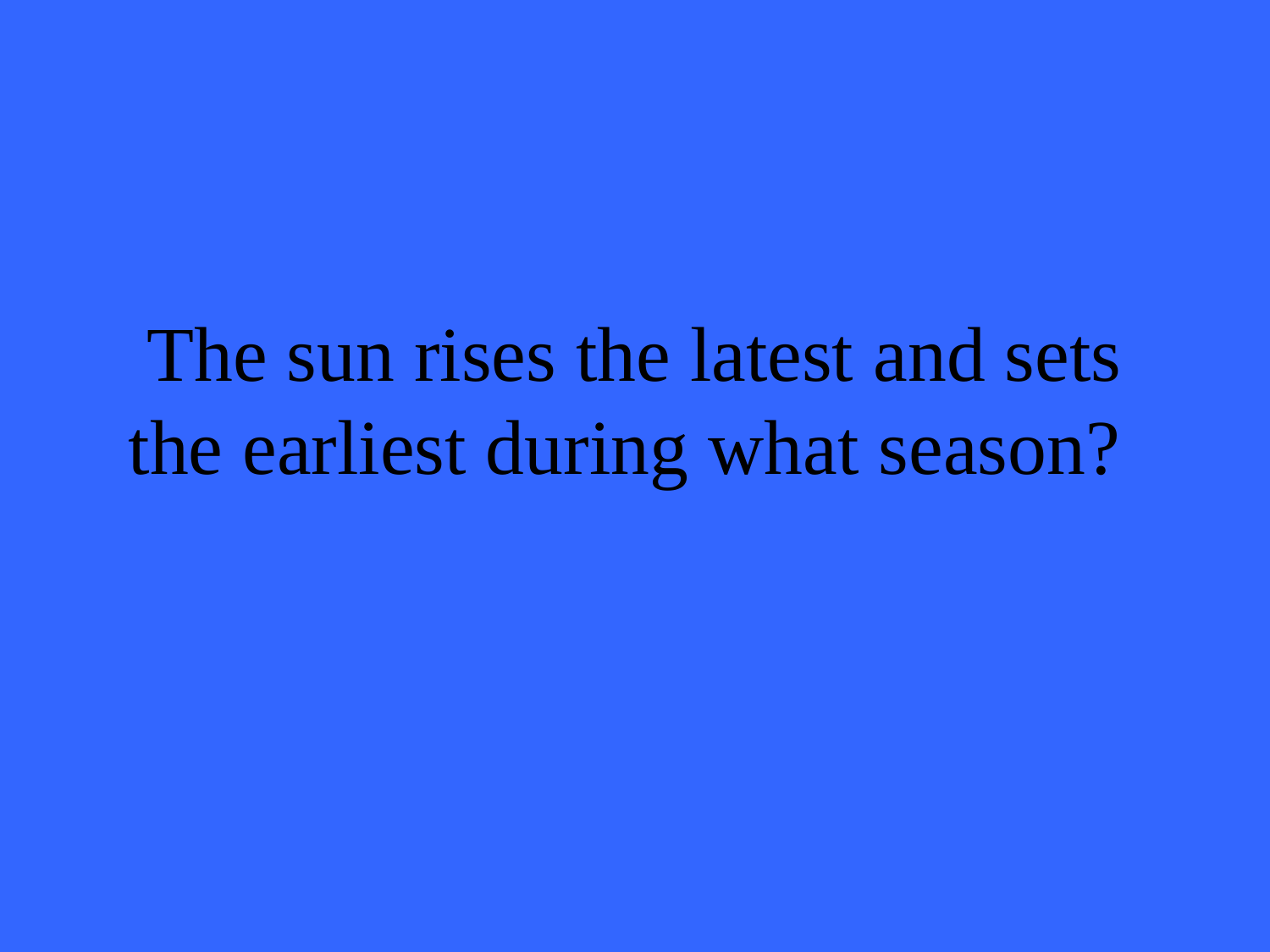

# The sun rises the latest and sets the earliest during what season?